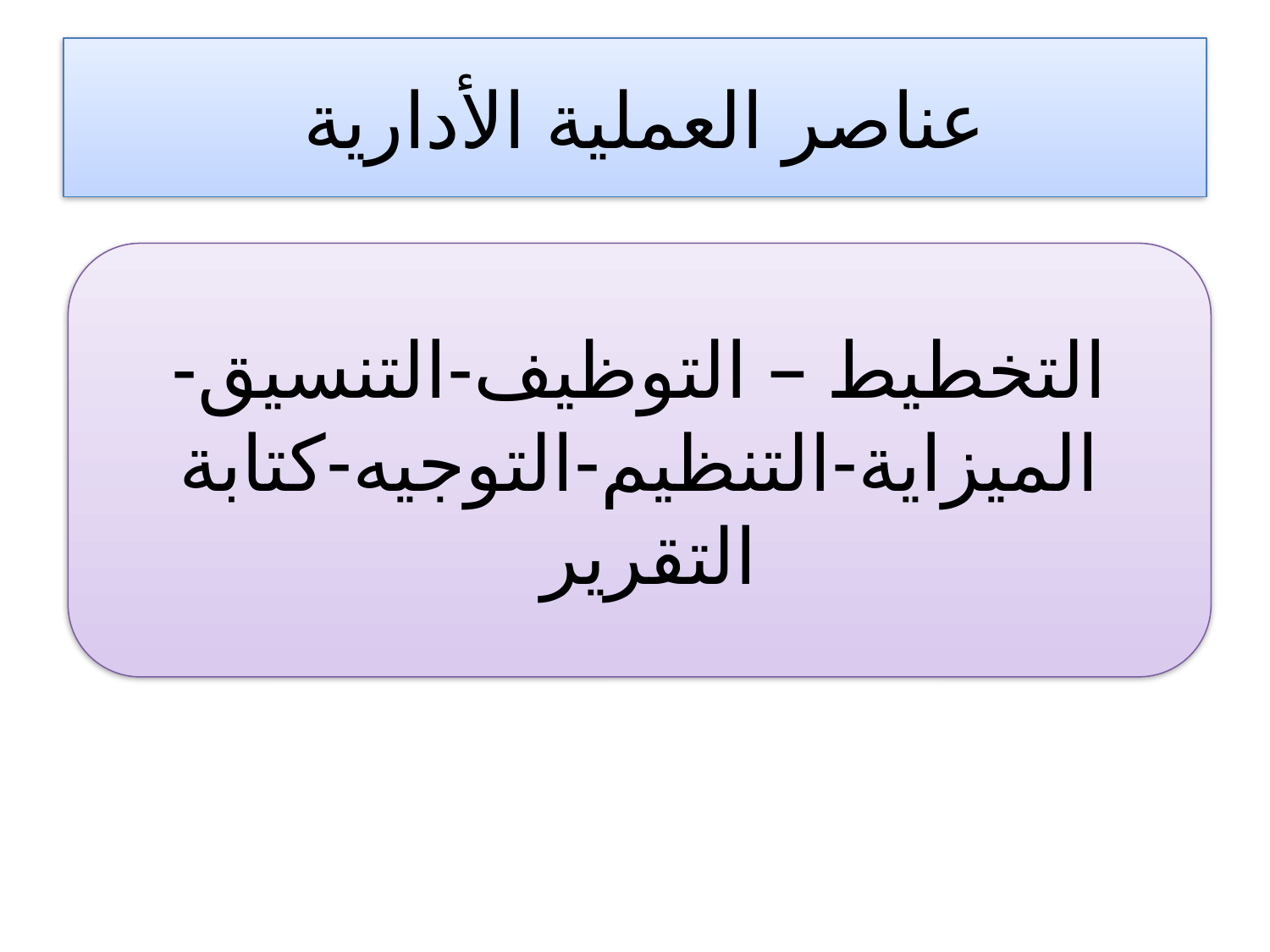

# عناصر العملية الأدارية
التخطيط – التوظيف-التنسيق-الميزاية-التنظيم-التوجيه-كتابة التقرير